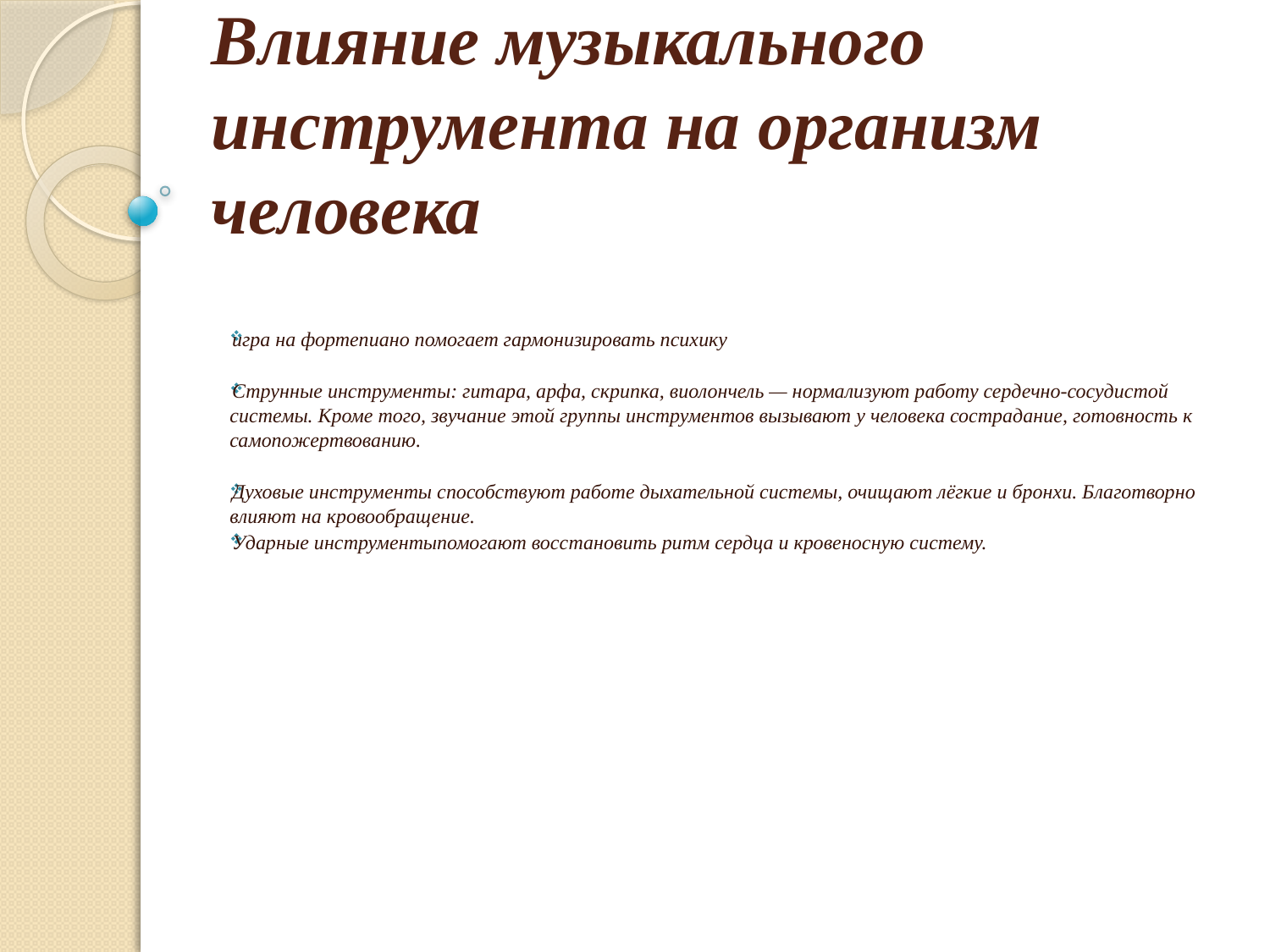

# Влияние музыкального инструмента на организм человека
игра на фортепиано помогает гармонизировать психику

Струнные инструменты: гитара, арфа, скрипка, виолончель — нормализуют работу сердечно-сосудистой системы. Кроме того, звучание этой группы инструментов вызывают у человека сострадание, готовность к самопожертвованию.

Духовые инструменты способствуют работе дыхательной системы, очищают лёгкие и бронхи. Благотворно влияют на кровообращение.
Ударные инструментыпомогают восстановить ритм сердца и кровеносную систему.